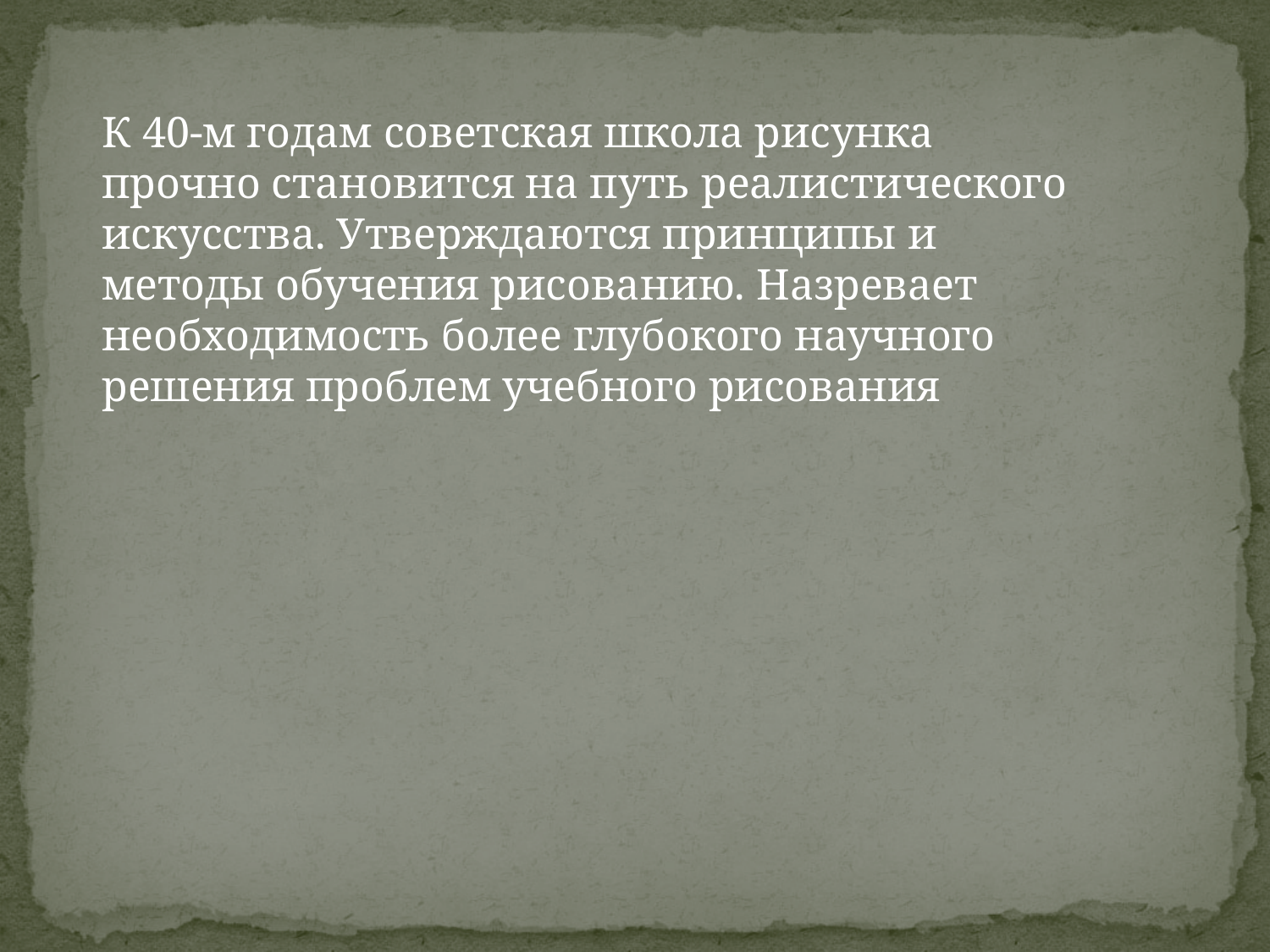

К 40-м годам советская школа рисунка прочно становится на путь реалистического искусства. Утверждаются принципы и методы обучения рисованию. Назревает необходимость более глубокого научного решения проблем учебного рисования